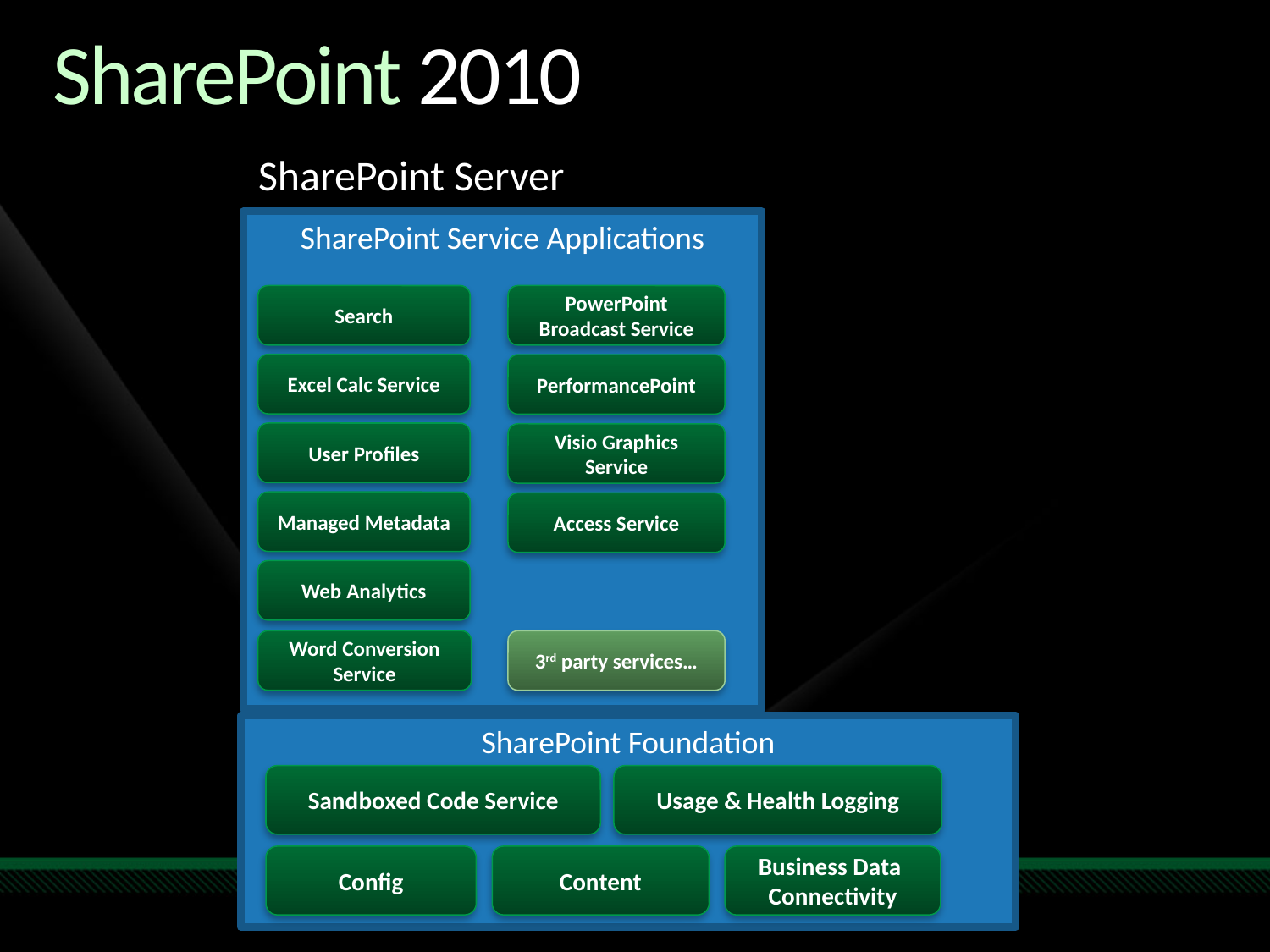

# SharePoint 2010
SharePoint Server
SharePoint Service Applications
PowerPoint Broadcast Service
PerformancePoint
Visio Graphics Service
Access Service
Web Analytics
Word Conversion Service
3rd party services…
Search
Excel Calc Service
User Profiles
Managed Metadata
SharePoint Foundation
Sandboxed Code Service
Usage & Health Logging
Config
Content
Business Data
Connectivity